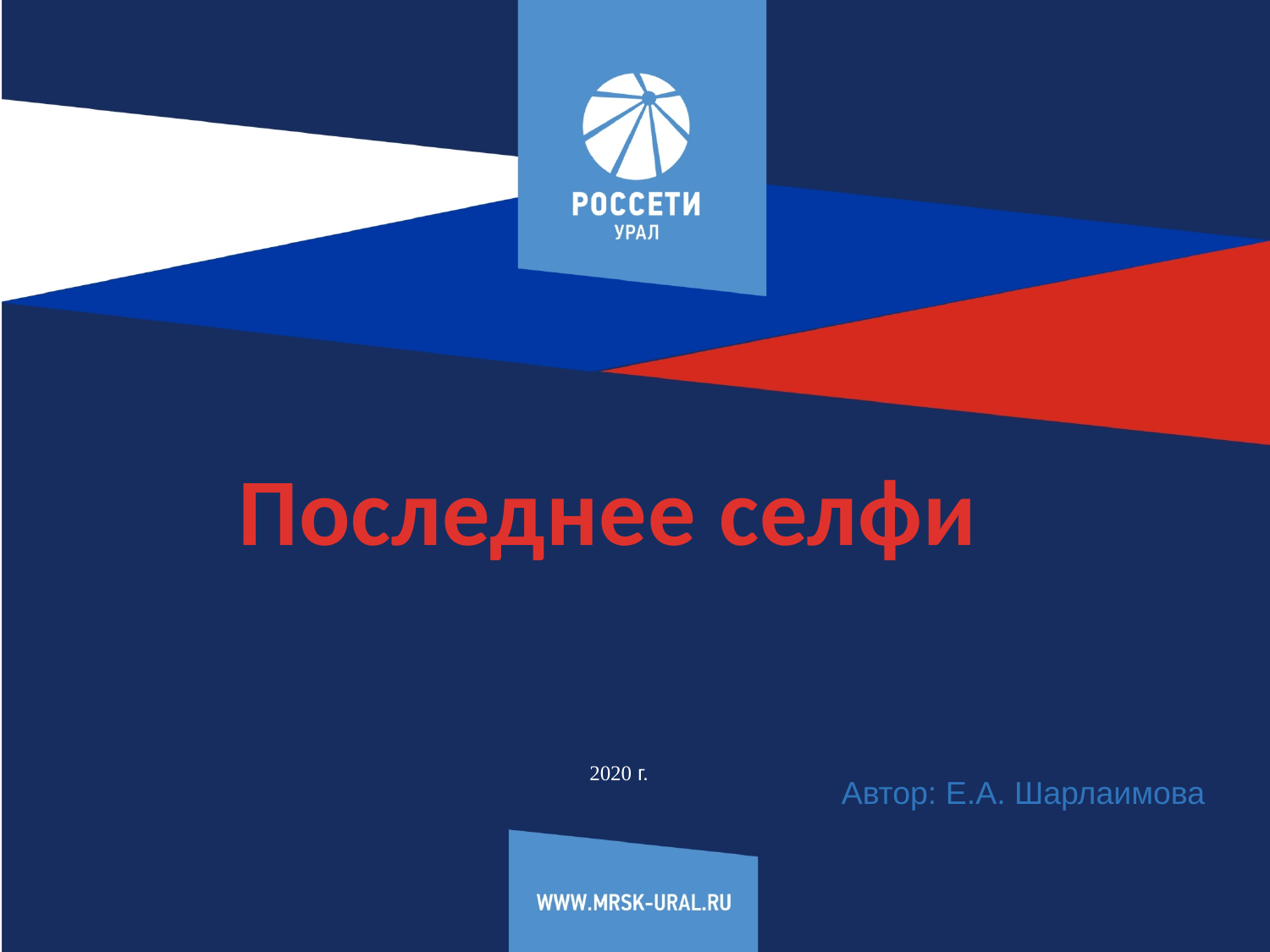

Последнее селфи
2020 г.
Автор: Е.А. Шарлаимова